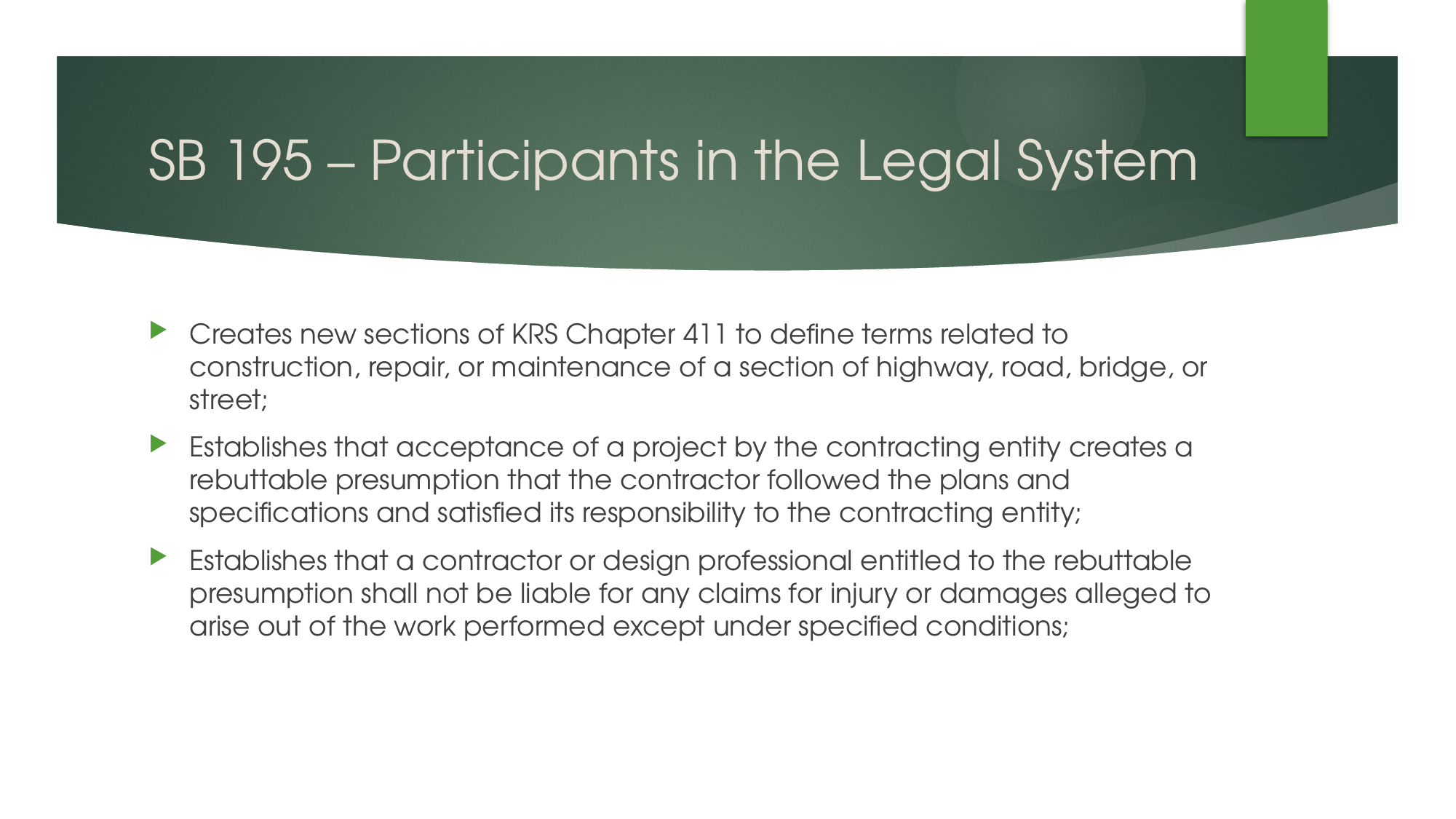

# SB 195 – Participants in the Legal System
Creates new sections of KRS Chapter 411 to define terms related to construction, repair, or maintenance of a section of highway, road, bridge, or street;
Establishes that acceptance of a project by the contracting entity creates a rebuttable presumption that the contractor followed the plans and specifications and satisfied its responsibility to the contracting entity;
Establishes that a contractor or design professional entitled to the rebuttable presumption shall not be liable for any claims for injury or damages alleged to arise out of the work performed except under specified conditions;